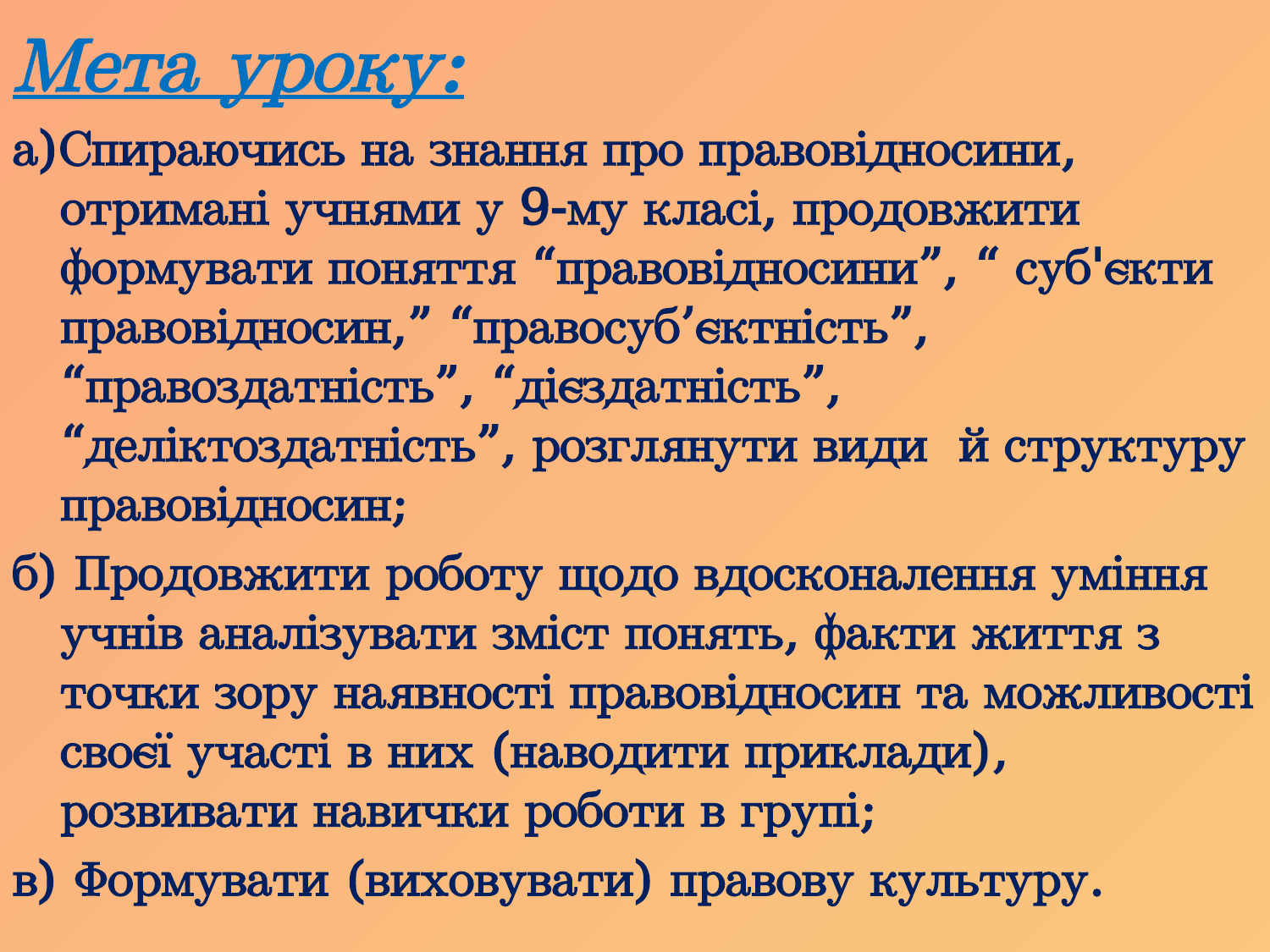

# Мета уроку:
а)Спираючись на знання про правовідносини, отримані учнями у 9-му класі, продовжити формувати поняття “правовідносини”, “ суб'єкти правовідносин,” “правосуб’єктність”, “правоздатність”, “дієздатність”, “деліктоздатність”, розглянути види  й структуру правовідносин;
б) Продовжити роботу щодо вдосконалення уміння учнів аналізувати зміст понять, факти життя з точки зору наявності правовідносин та можливості своєї участі в них (наводити приклади), розвивати навички роботи в групі;
в) Формувати (виховувати) правову культуру.